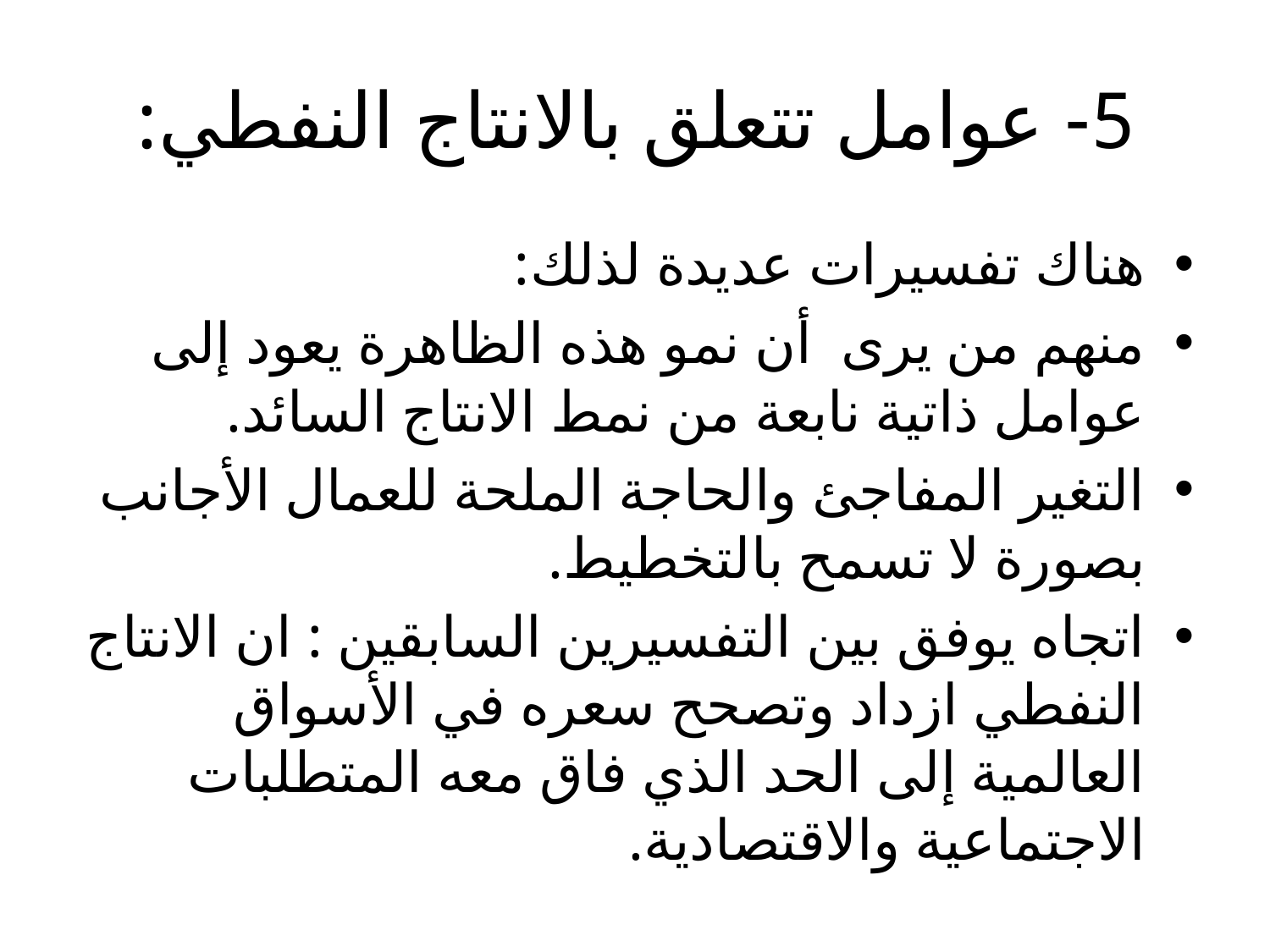

# 5- عوامل تتعلق بالانتاج النفطي:
هناك تفسيرات عديدة لذلك:
منهم من يرى  أن نمو هذه الظاهرة يعود إلى عوامل ذاتية نابعة من نمط الانتاج السائد.
التغير المفاجئ والحاجة الملحة للعمال الأجانب بصورة لا تسمح بالتخطيط.
اتجاه يوفق بين التفسيرين السابقين : ان الانتاج النفطي ازداد وتصحح سعره في الأسواق العالمية إلى الحد الذي فاق معه المتطلبات الاجتماعية والاقتصادية.